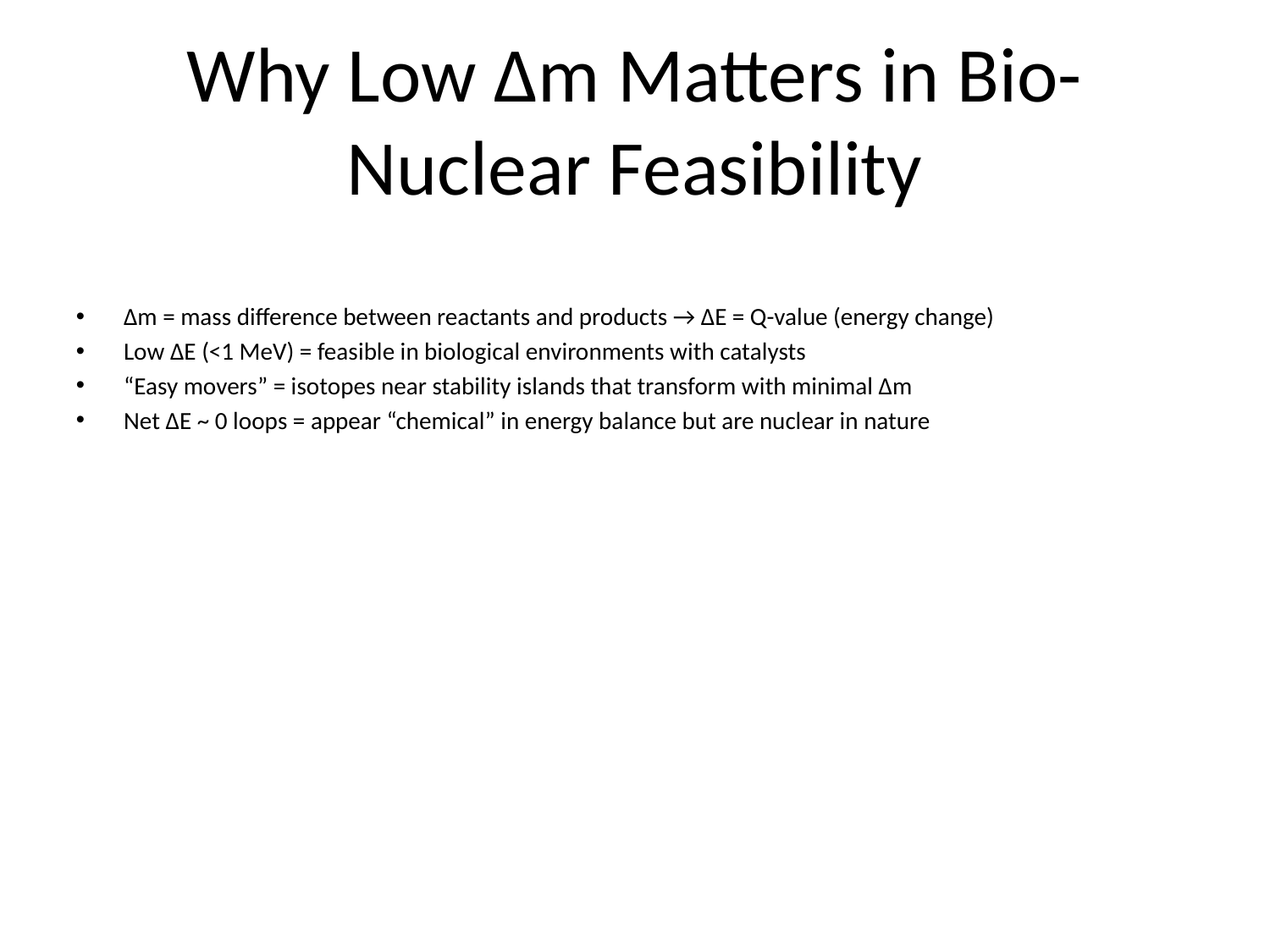

# Why Low Δm Matters in Bio-Nuclear Feasibility

Δm = mass difference between reactants and products → ΔE = Q-value (energy change)
Low ΔE (<1 MeV) = feasible in biological environments with catalysts
“Easy movers” = isotopes near stability islands that transform with minimal Δm
Net ΔE ~ 0 loops = appear “chemical” in energy balance but are nuclear in nature